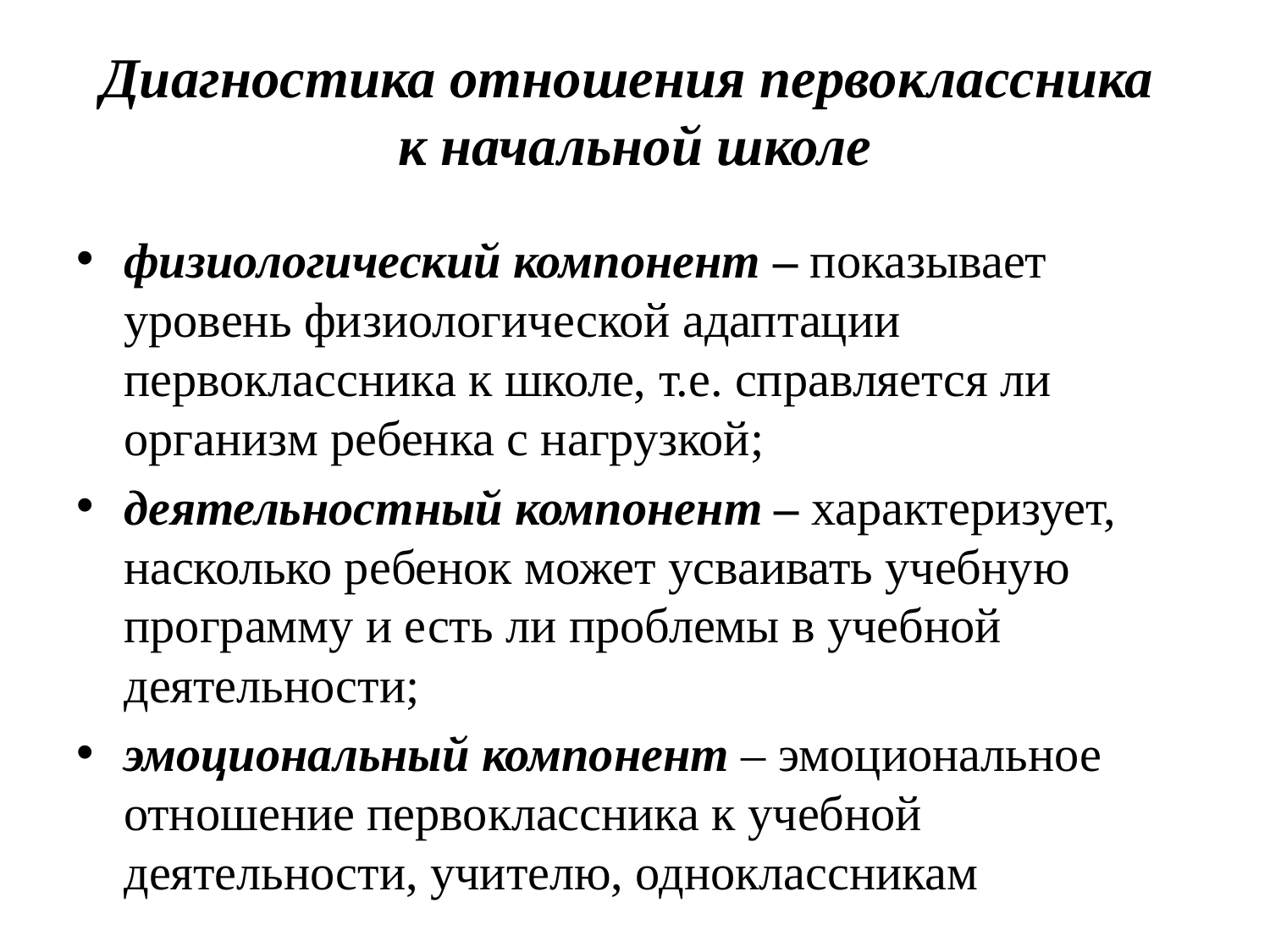

# Диагностика отношения первоклассника к начальной школе
физиологический компонент – показывает  уровень физиологической адаптации первоклассника к школе, т.е. справляется ли организм ребенка с нагрузкой;
деятельностный компонент – характеризует, насколько ребенок может усваивать учебную программу и есть ли проблемы в учебной деятельности;
эмоциональный компонент – эмоциональное отношение первоклассника к учебной деятельности, учителю, одноклассникам